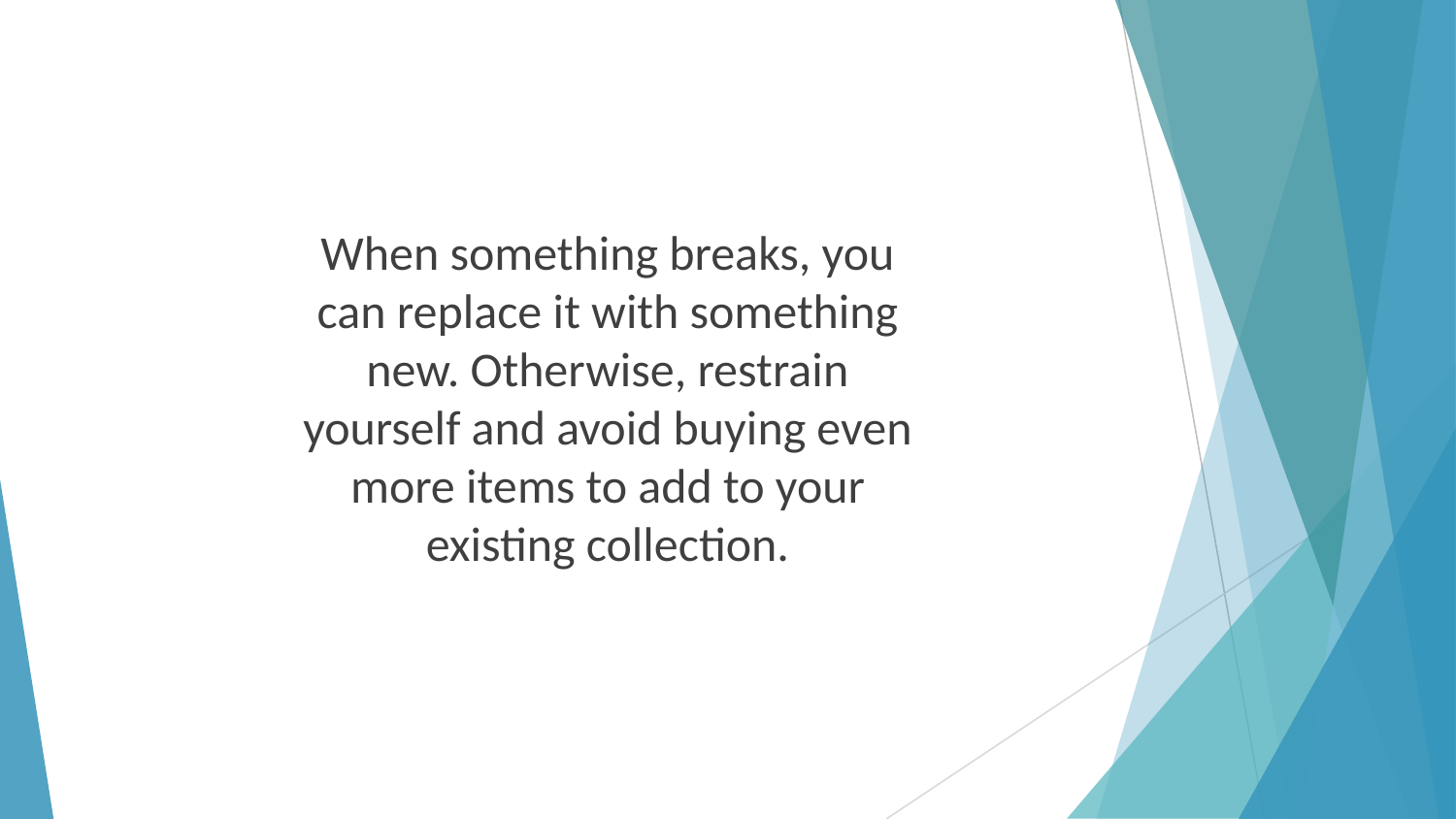

When something breaks, you can replace it with something new. Otherwise, restrain yourself and avoid buying even more items to add to your existing collection.